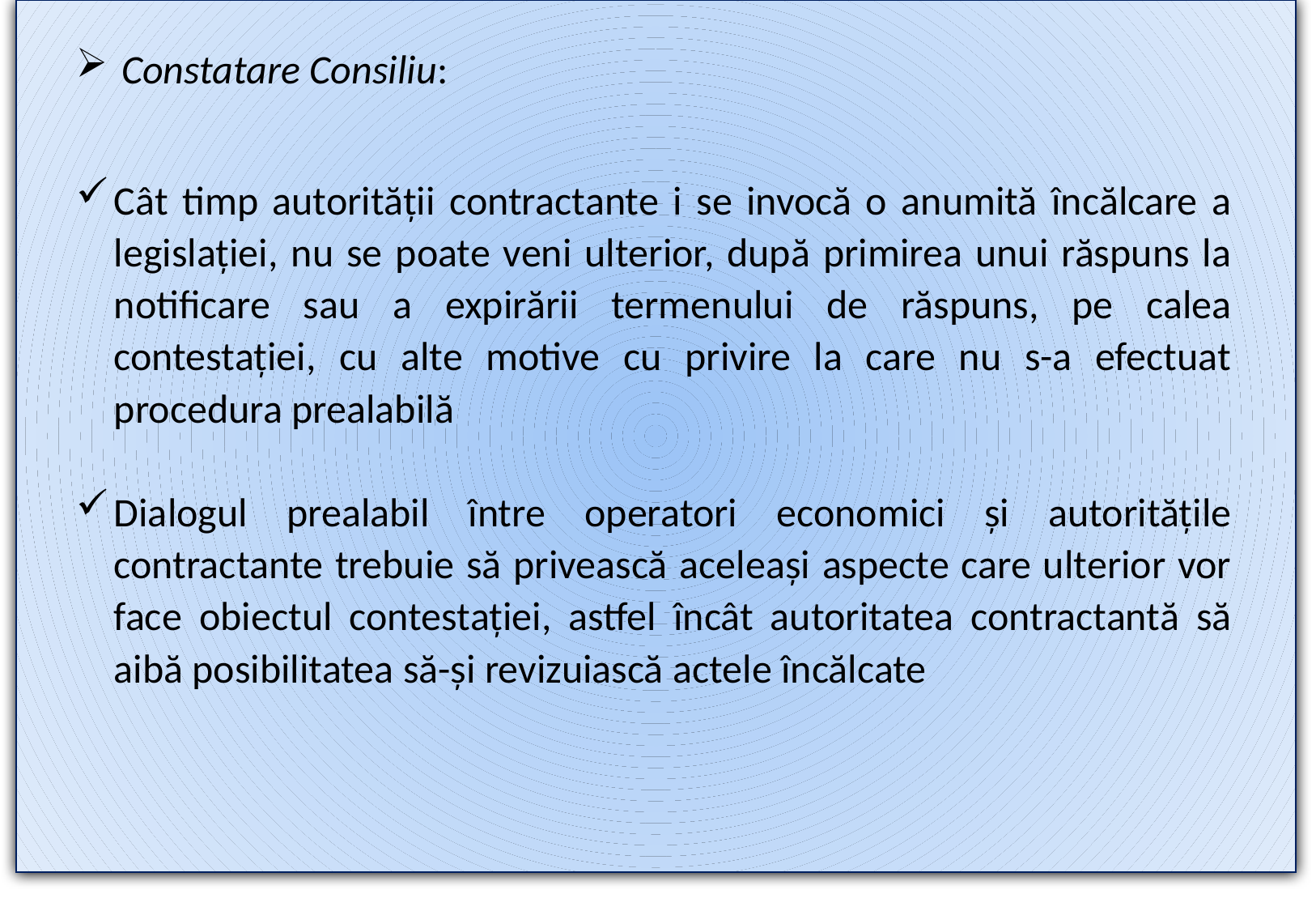

Constatare Consiliu:

Cât timp autorității contractante i se invocă o anumită încălcare a legislației, nu se poate veni ulterior, după primirea unui răspuns la notificare sau a expirării termenului de răspuns, pe calea contestației, cu alte motive cu privire la care nu s-a efectuat procedura prealabilă

Dialogul prealabil între operatori economici și autoritățile contractante trebuie să privească aceleași aspecte care ulterior vor face obiectul contestației, astfel încât autoritatea contractantă să aibă posibilitatea să-și revizuiască actele încălcate